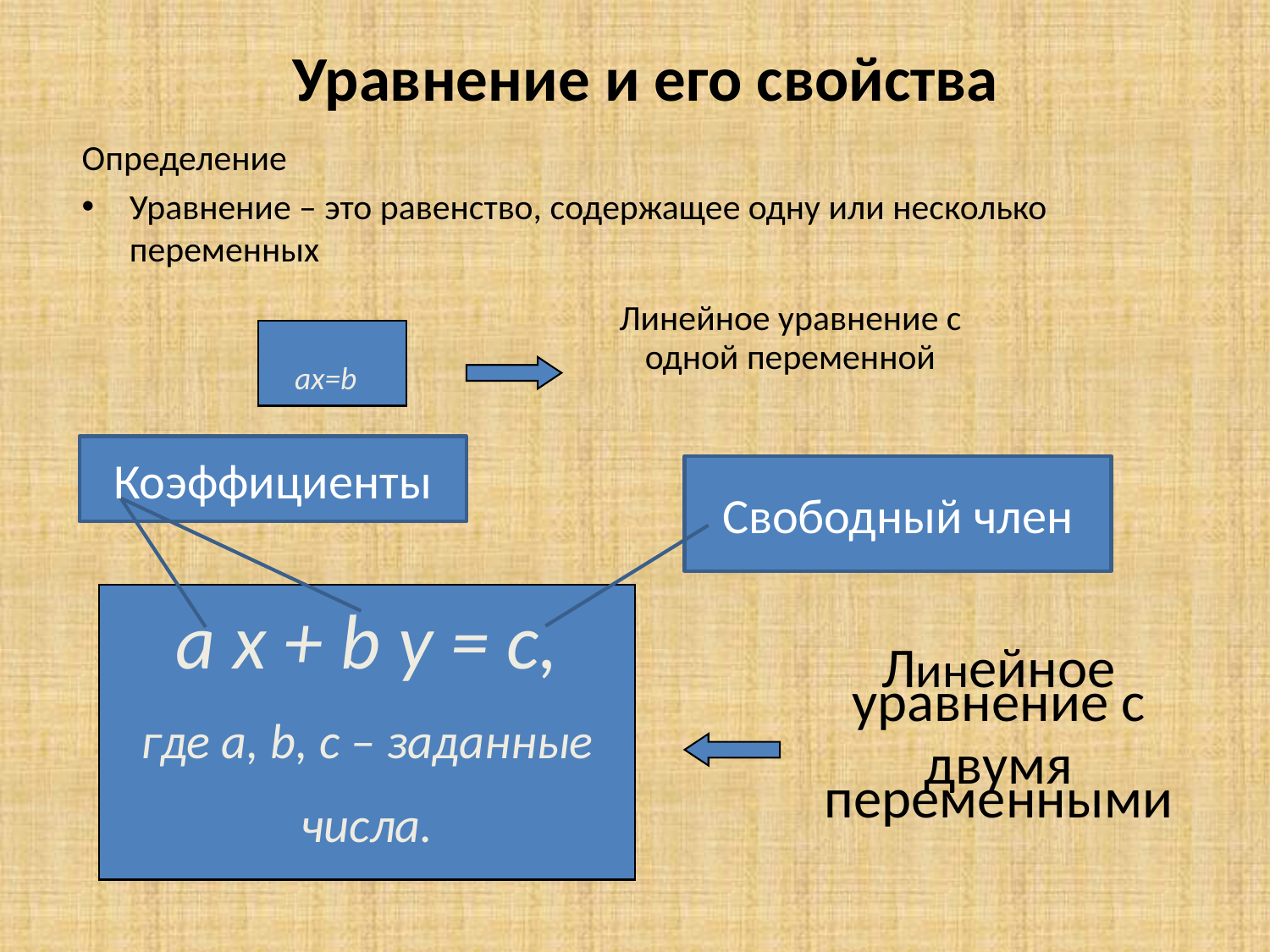

Уравнение и его свойства
Определение
Уравнение – это равенство, содержащее одну или несколько переменных

     ax=b

Линейное уравнение с
одной переменной

Коэффициенты
Свободный член
ax+by=c
а x + b y = c,
где а, b, c – заданные
числа.

Линейное уравнение с
двумя переменными